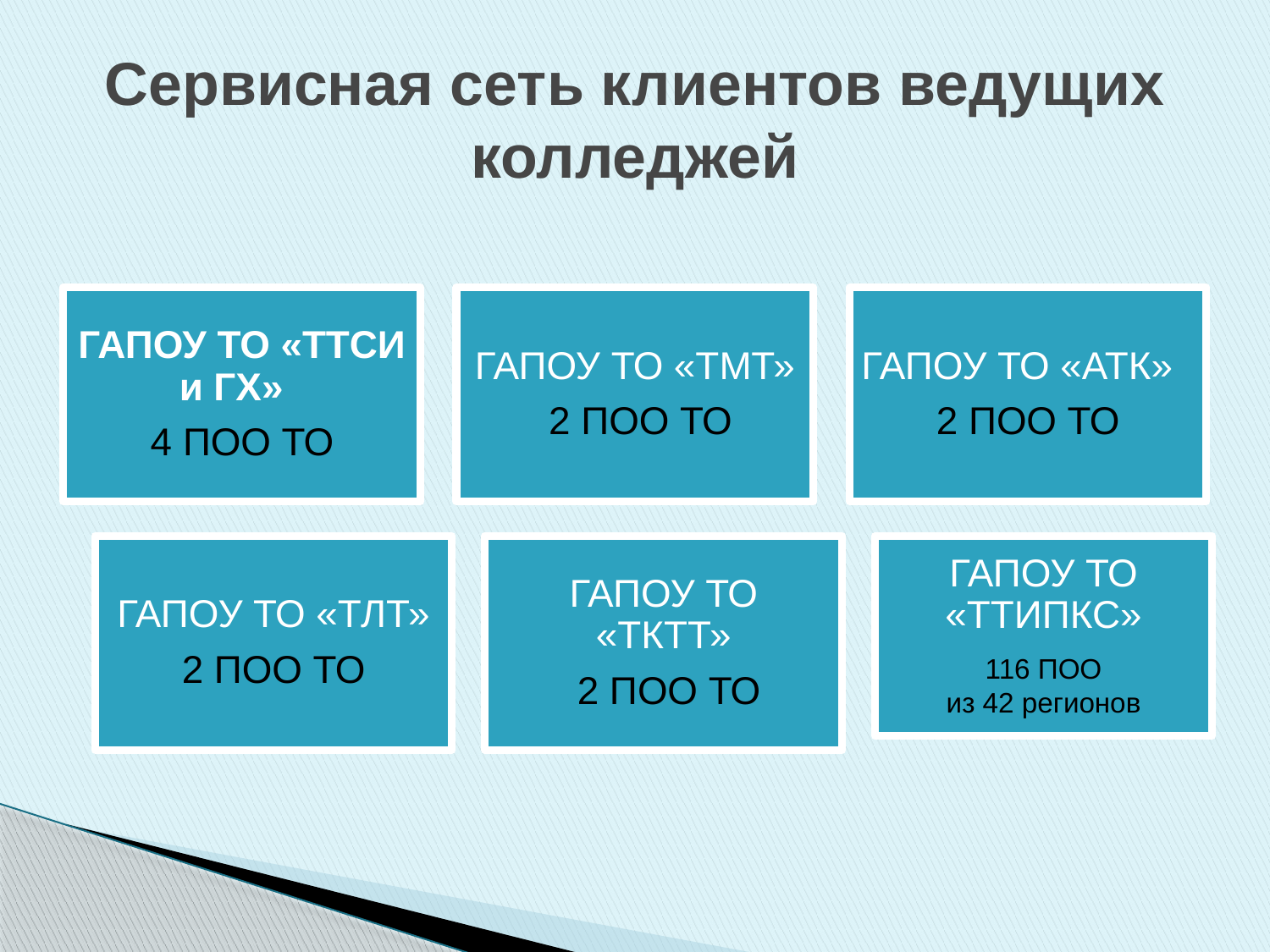

# Сервисная сеть клиентов ведущих колледжей
ГАПОУ ТО «ТТСИ и ГХ»
4 ПОО ТО
ГАПОУ ТО «ТМТ»
 2 ПОО ТО
ГАПОУ ТО «АТК»
2 ПОО ТО
ГАПОУ ТО «ТЛТ»
2 ПОО ТО
ГАПОУ ТО «ТКТТ»
 2 ПОО ТО

ГАПОУ ТО «ТТИПКС»
116 ПОО
из 42 регионов